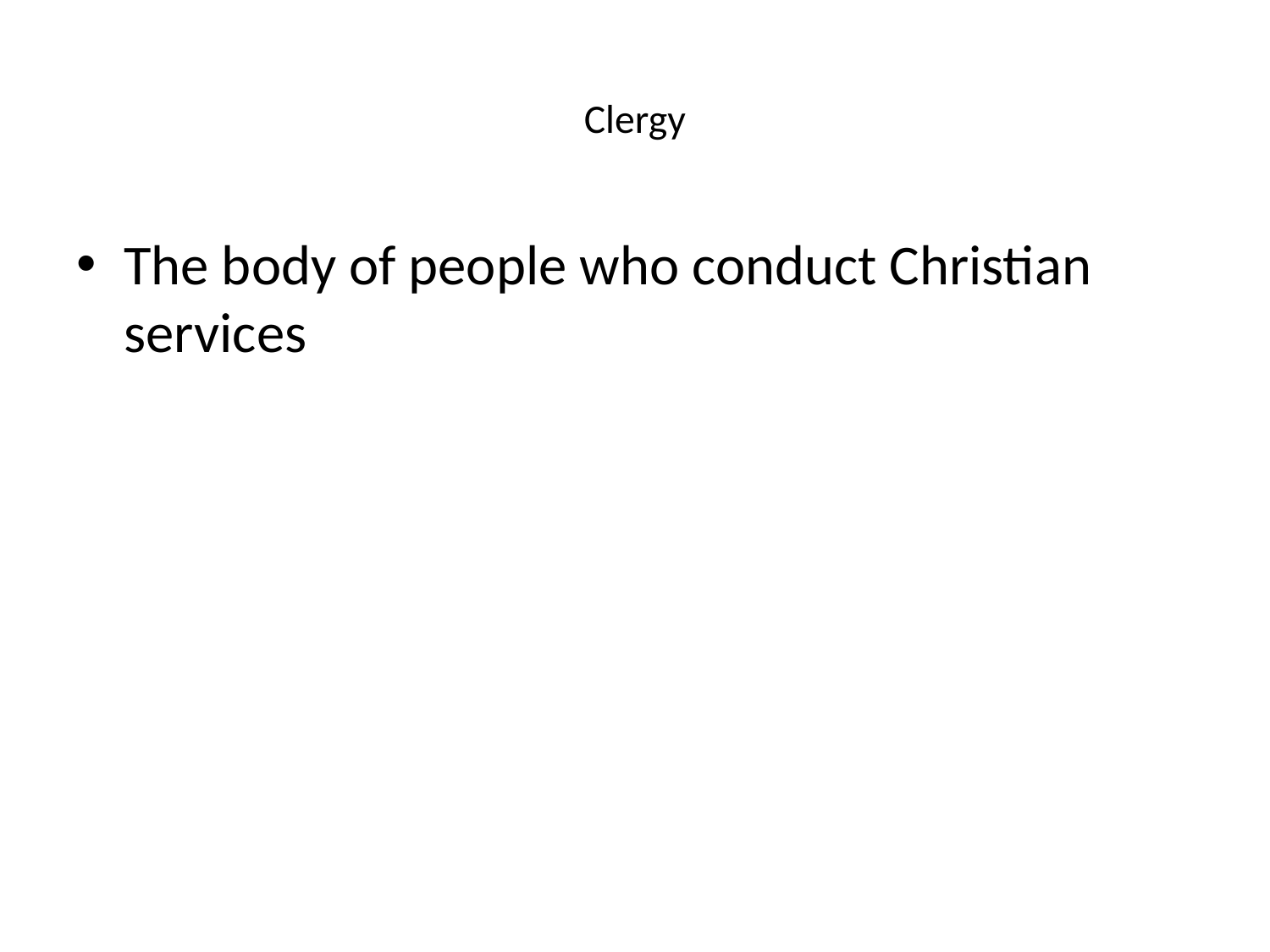

# Clergy
The body of people who conduct Christian services